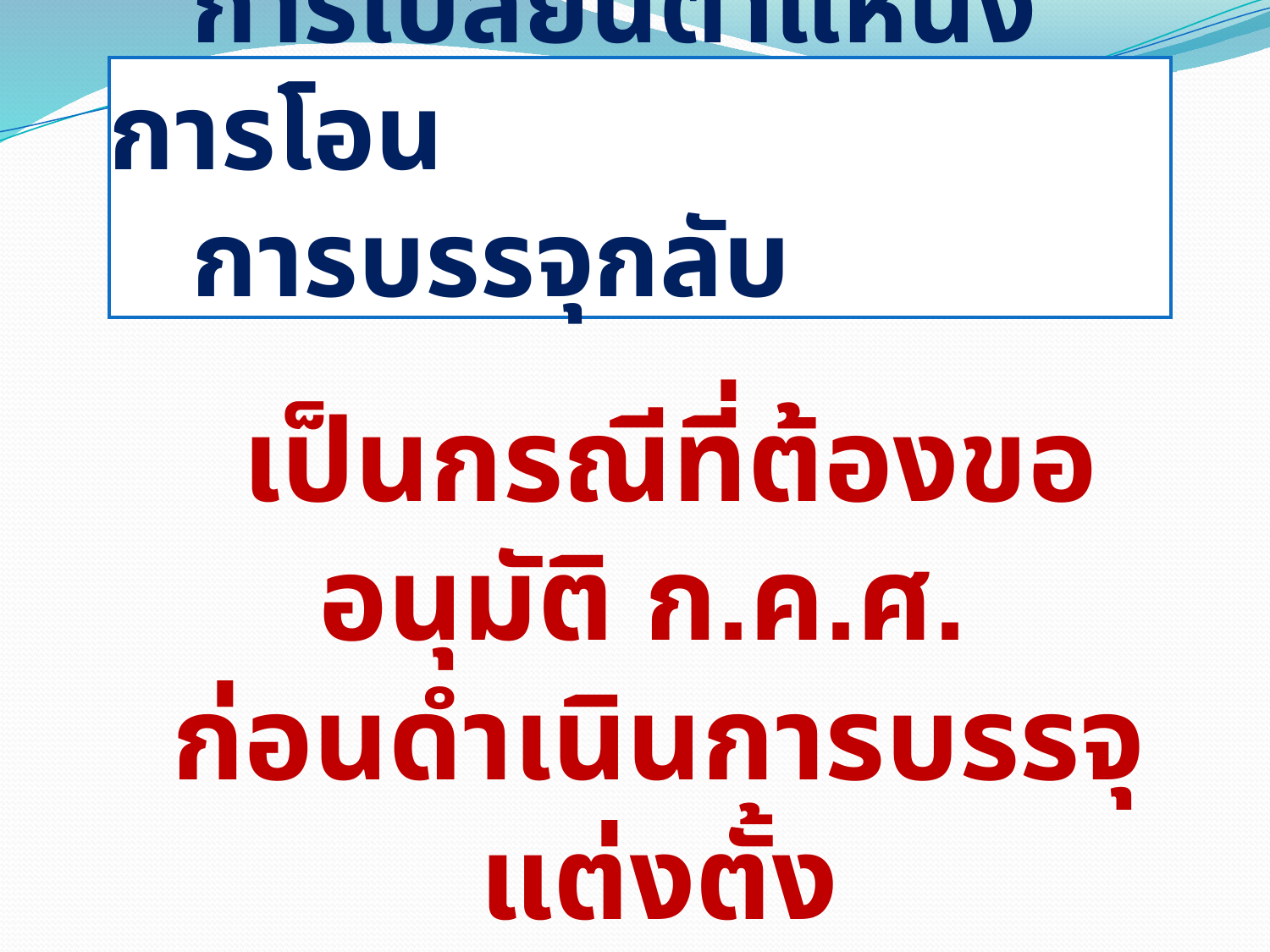

# การเปลี่ยนตำแหน่ง  การโอน การบรรจุกลับ

  เป็นกรณีที่ต้องขออนุมัติ ก.ค.ศ.
ก่อนดำเนินการบรรจุแต่งตั้ง